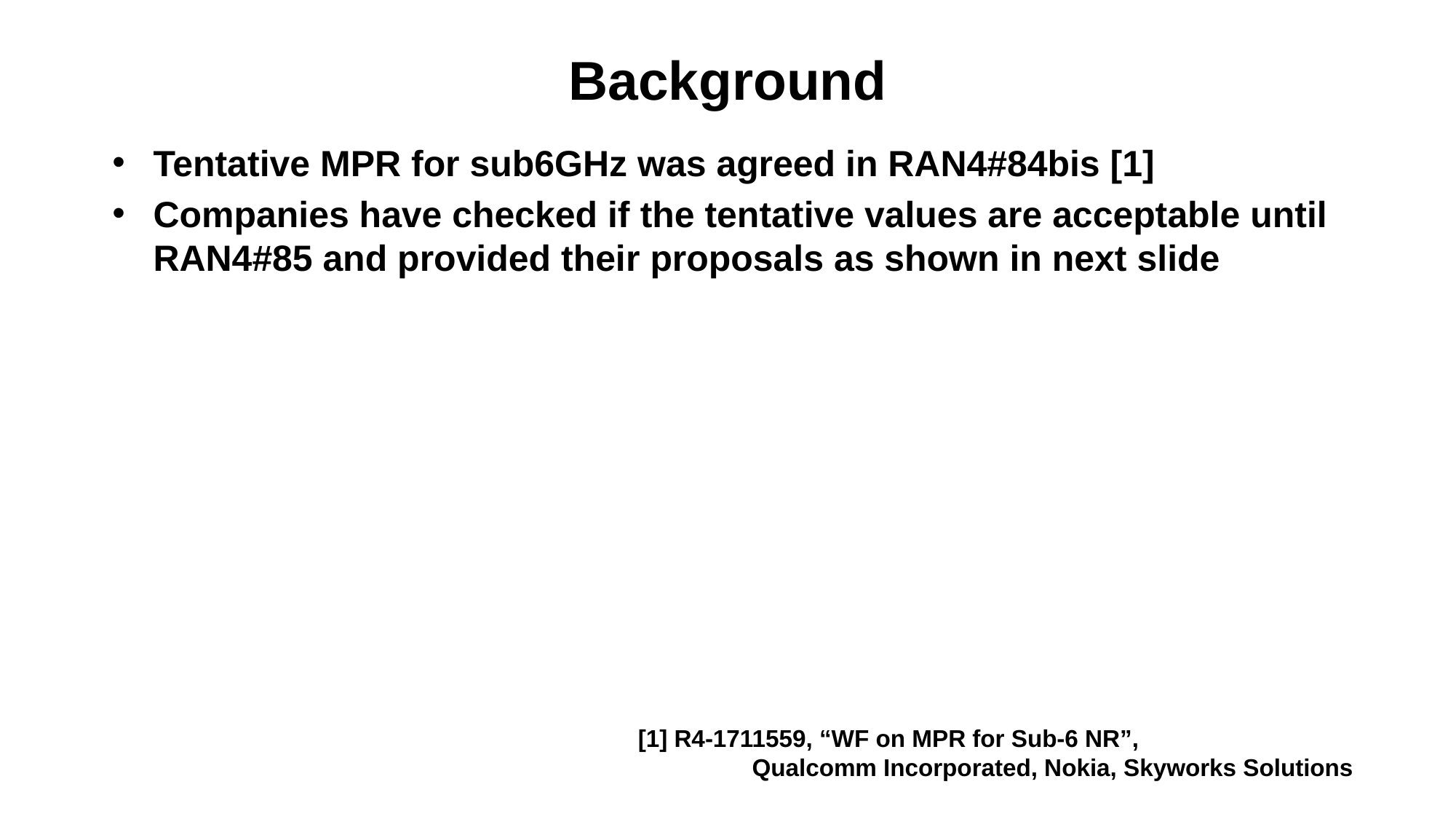

# Background
Tentative MPR for sub6GHz was agreed in RAN4#84bis [1]
Companies have checked if the tentative values are acceptable until RAN4#85 and provided their proposals as shown in next slide
[1] R4-1711559, “WF on MPR for Sub-6 NR”,
                 Qualcomm Incorporated, Nokia, Skyworks Solutions